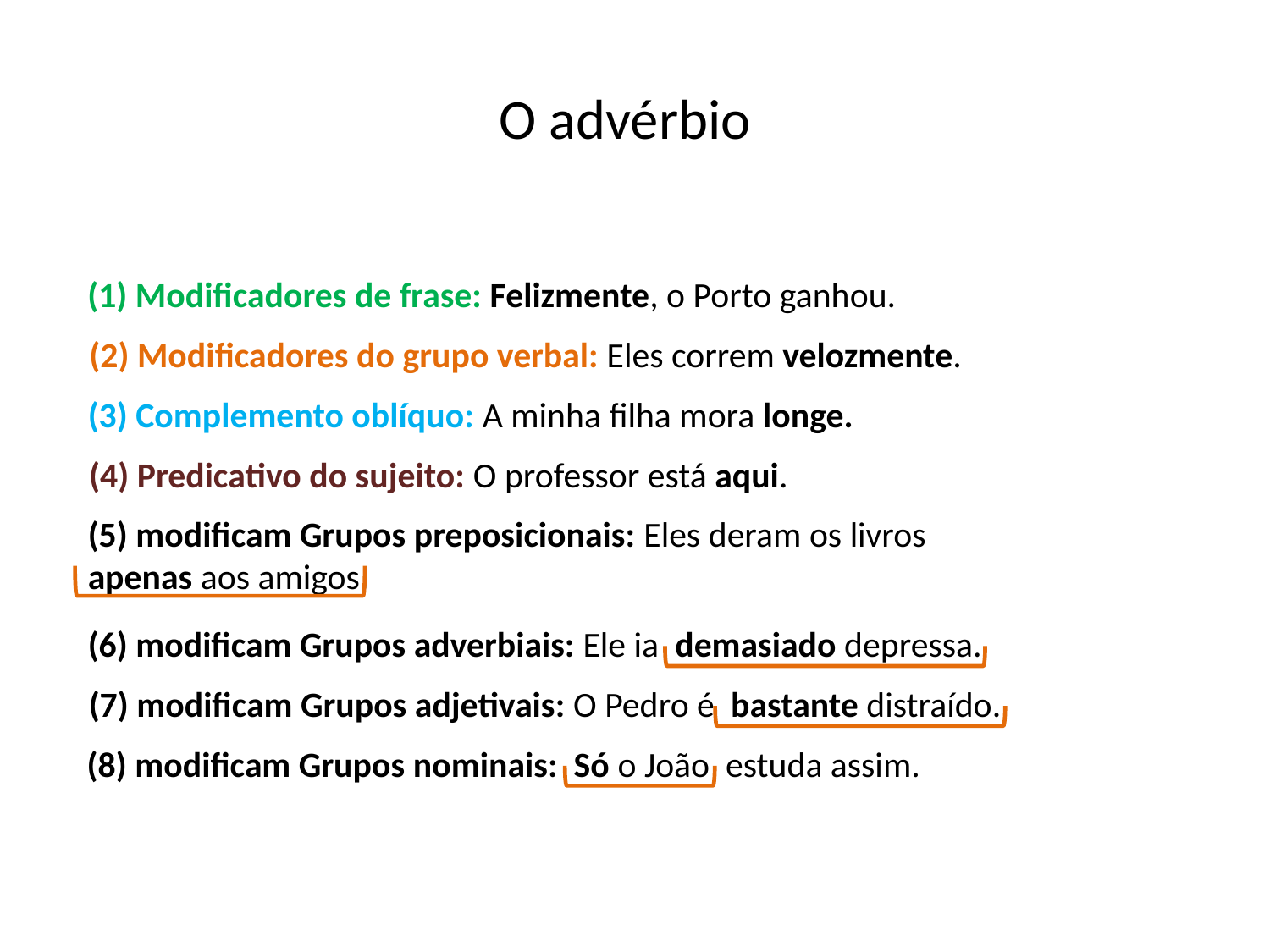

O advérbio
(1) Modificadores de frase: Felizmente, o Porto ganhou.
(2) Modificadores do grupo verbal: Eles correm velozmente.
(3) Complemento oblíquo: A minha filha mora longe.

(4) Predicativo do sujeito: O professor está aqui.

(5) modificam Grupos preposicionais: Eles deram os livros  apenas aos amigos.

(6) modificam Grupos adverbiais: Ele ia  demasiado depressa.
(7) modificam Grupos adjetivais: O Pedro é  bastante distraído.

(8) modificam Grupos nominais:  Só o João  estuda assim.